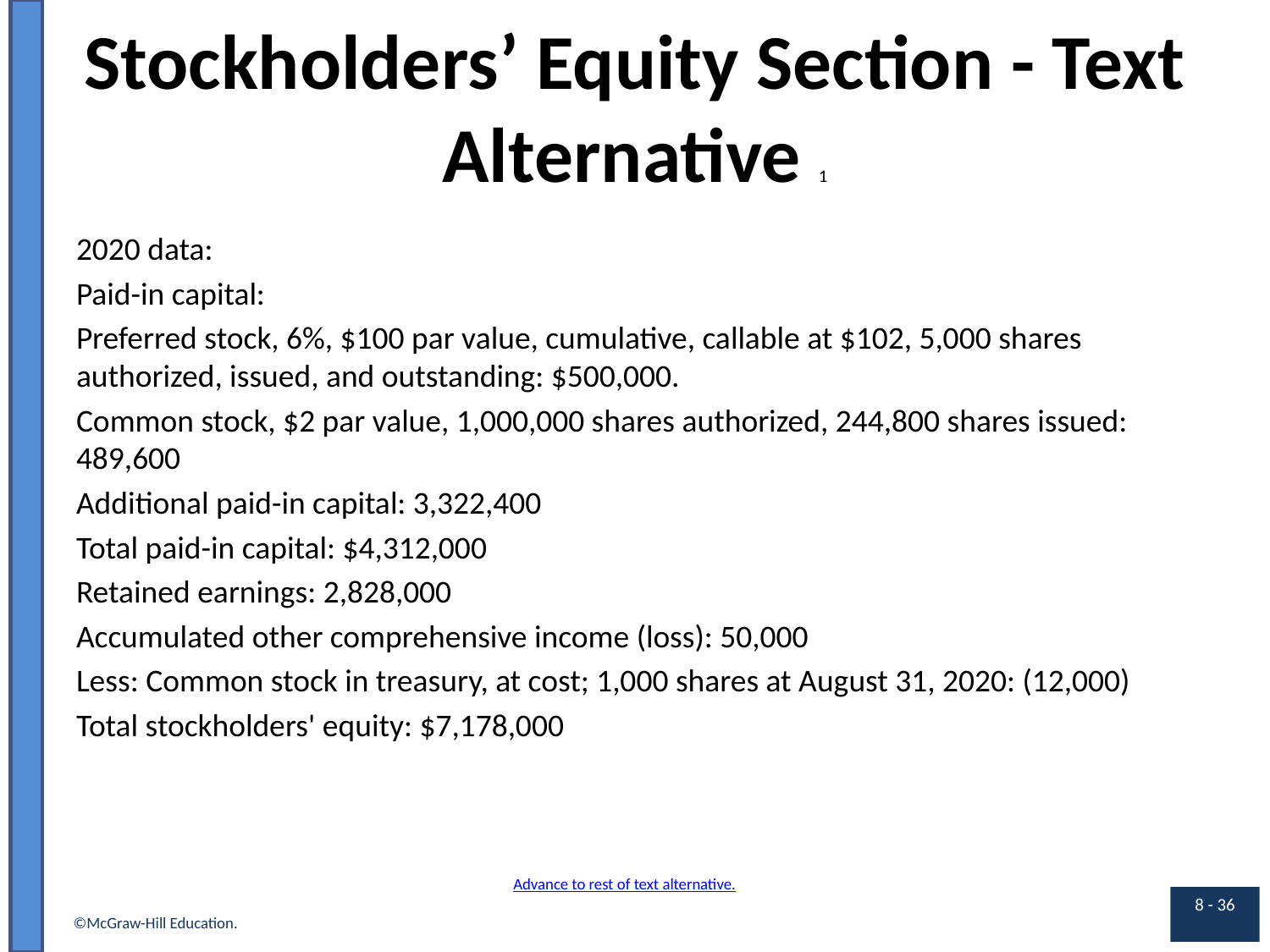

# Stockholders’ Equity Section - Text Alternative 1
2020 data:
Paid-in capital:
Preferred stock, 6%, $100 par value, cumulative, callable at $102, 5,000 shares authorized, issued, and outstanding: $500,000.
Common stock, $2 par value, 1,000,000 shares authorized, 244,800 shares issued: 489,600
Additional paid-in capital: 3,322,400
Total paid-in capital: $4,312,000
Retained earnings: 2,828,000
Accumulated other comprehensive income (loss): 50,000
Less: Common stock in treasury, at cost; 1,000 shares at August 31, 2020: (12,000)
Total stockholders' equity: $7,178,000
Advance to rest of text alternative.